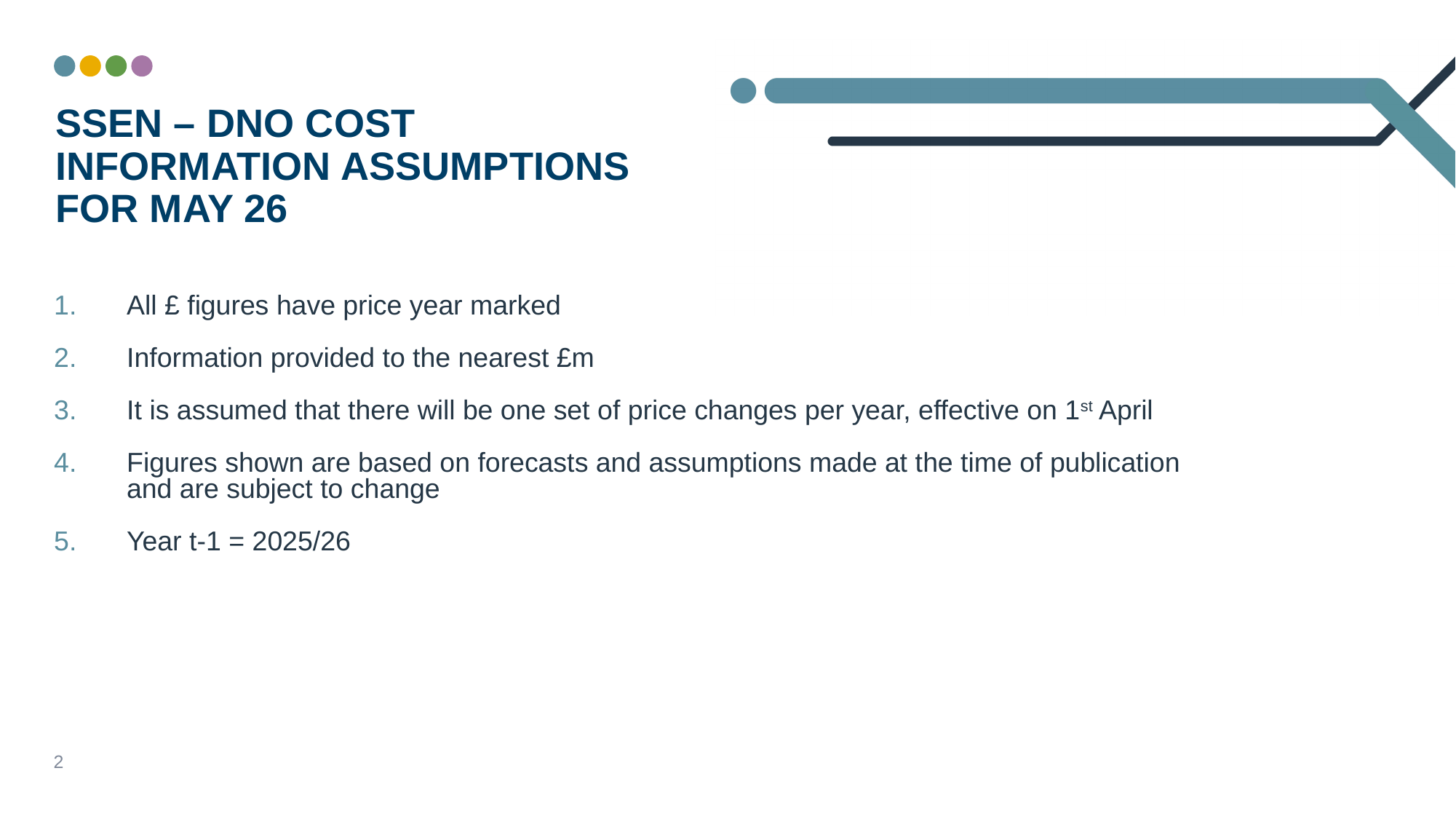

# SSEN – DNO Cost Information Assumptions for May 26
All £ figures have price year marked

Information provided to the nearest £m

It is assumed that there will be one set of price changes per year, effective on 1st April

Figures shown are based on forecasts and assumptions made at the time of publication and are subject to change

Year t-1 = 2025/26